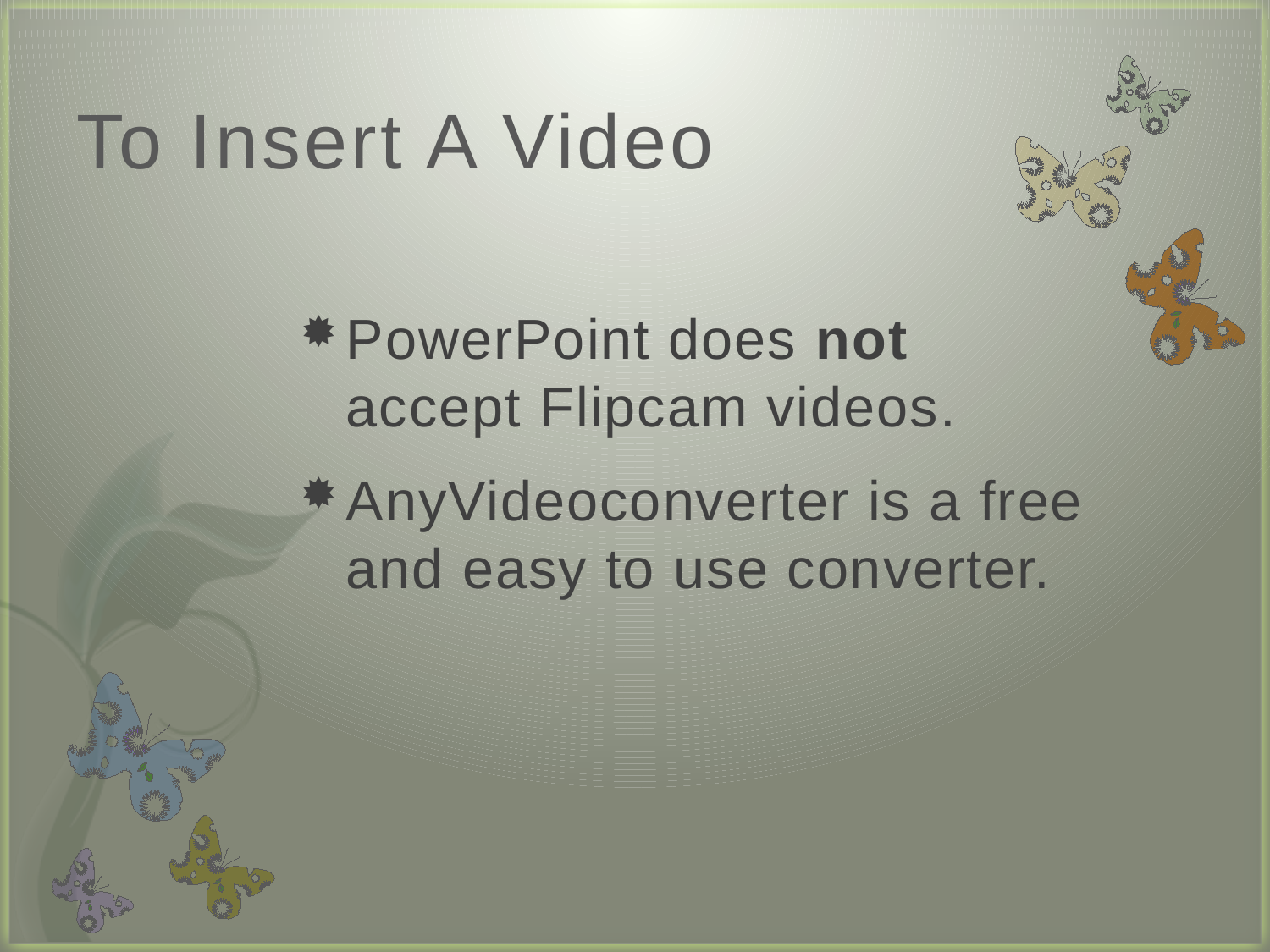

# To Insert A Video
PowerPoint does not accept Flipcam videos.
AnyVideoconverter is a free and easy to use converter.